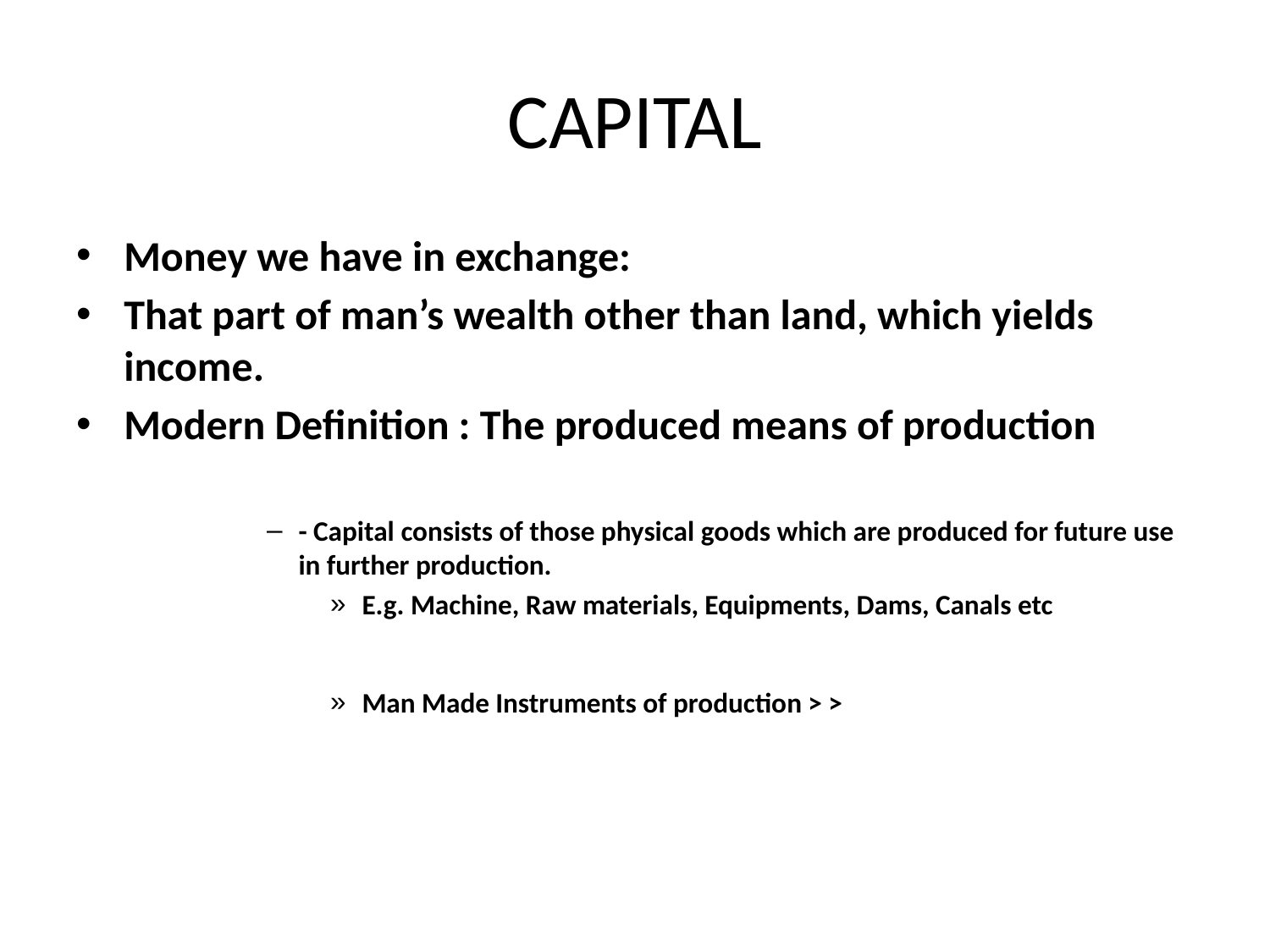

# CAPITAL
Money we have in exchange:
That part of man’s wealth other than land, which yields income.
Modern Definition : The produced means of production

- Capital consists of those physical goods which are produced for future use in further production.
E.g. Machine, Raw materials, Equipments, Dams, Canals etc

Man Made Instruments of production > >